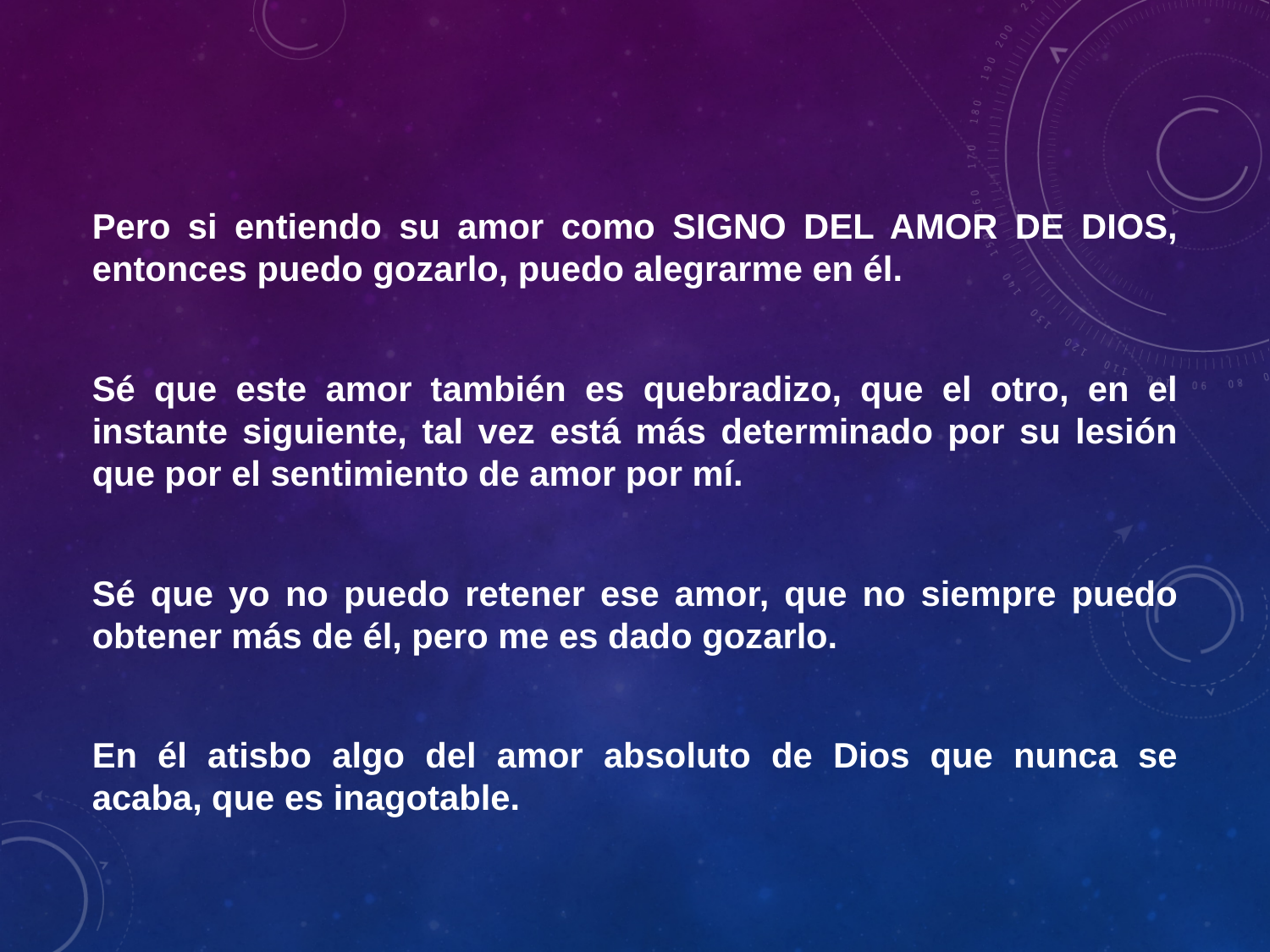

Pero si entiendo su amor como SIGNO DEL AMOR DE DIOS, entonces puedo gozarlo, puedo alegrarme en él.

Sé que este amor también es quebradizo, que el otro, en el instante siguiente, tal vez está más determinado por su lesión que por el sentimiento de amor por mí.

Sé que yo no puedo retener ese amor, que no siempre puedo obtener más de él, pero me es dado gozarlo.

En él atisbo algo del amor absoluto de Dios que nunca se acaba, que es inagotable.